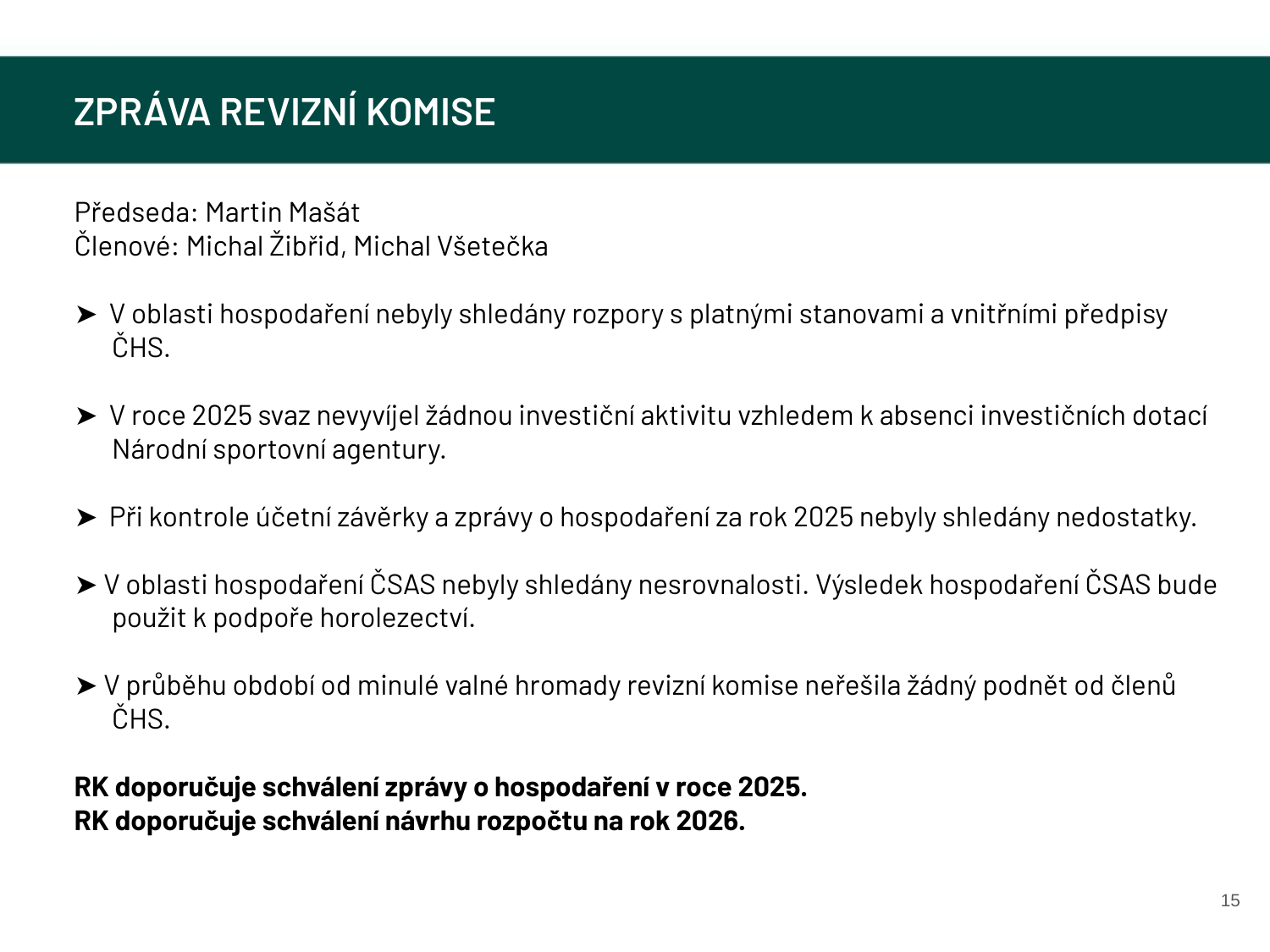

ZPRÁVA REVIZNÍ KOMISE
Předseda: Martin Mašát
Členové: Michal Žibřid, Michal Všetečka

➤  V oblasti hospodaření nebyly shledány rozpory s platnými stanovami a vnitřními předpisy
ČHS.

➤  V roce 2025 svaz nevyvíjel žádnou investiční aktivitu vzhledem k absenci investičních dotací
Národní sportovní agentury.

➤  Při kontrole účetní závěrky a zprávy o hospodaření za rok 2025 nebyly shledány nedostatky.

➤ V oblasti hospodaření ČSAS nebyly shledány nesrovnalosti. Výsledek hospodaření ČSAS bude
použit k podpoře horolezectví.

➤ V průběhu období od minulé valné hromady revizní komise neřešila žádný podnět od členů
ČHS.

RK doporučuje schválení zprávy o hospodaření v roce 2025.
RK doporučuje schválení návrhu rozpočtu na rok 2026.

15